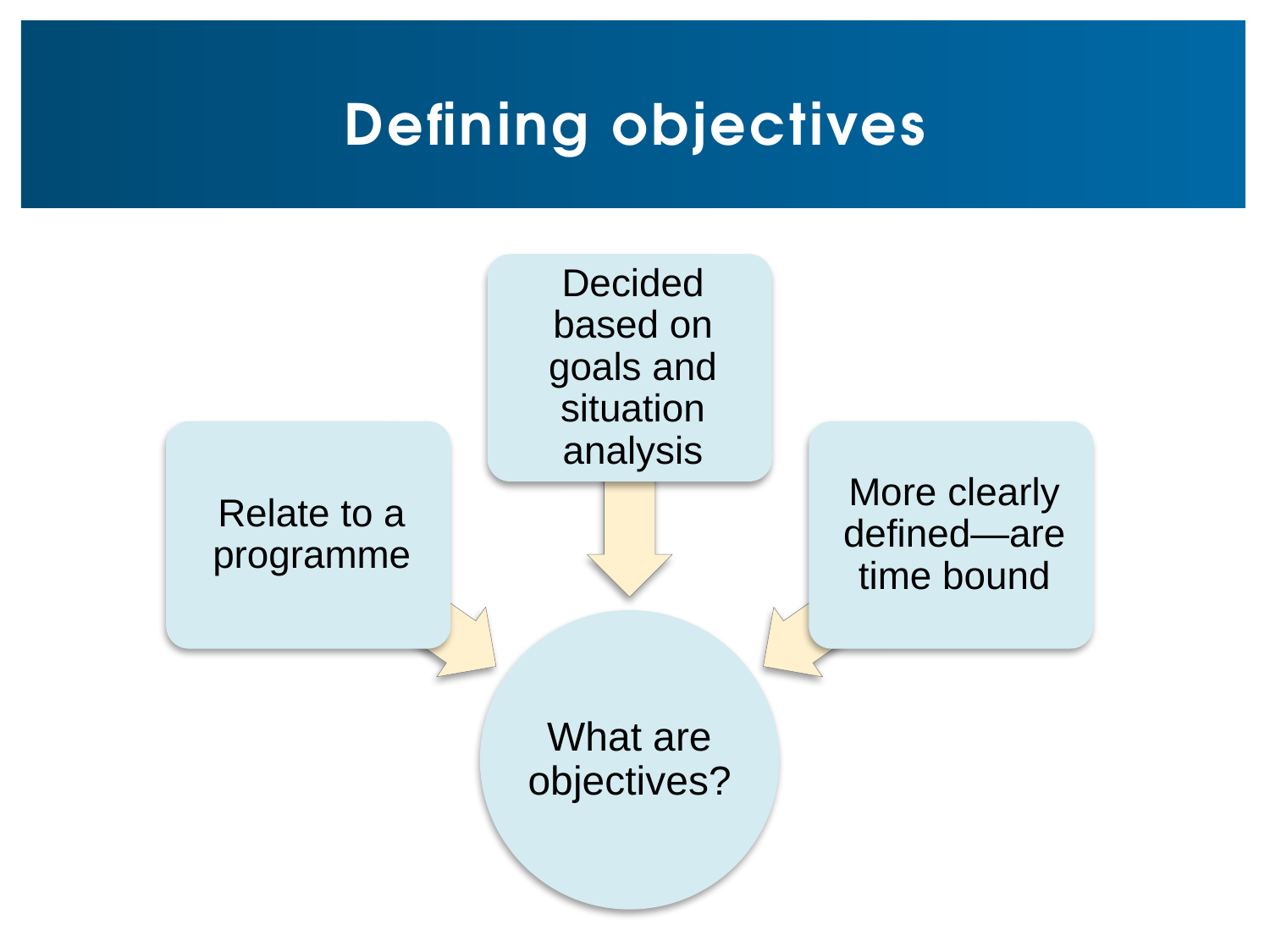

# Defining objectives
What are objectives?
Relate to a programme
Decided based on goals and situation analysis
More clearly defined—are time bound